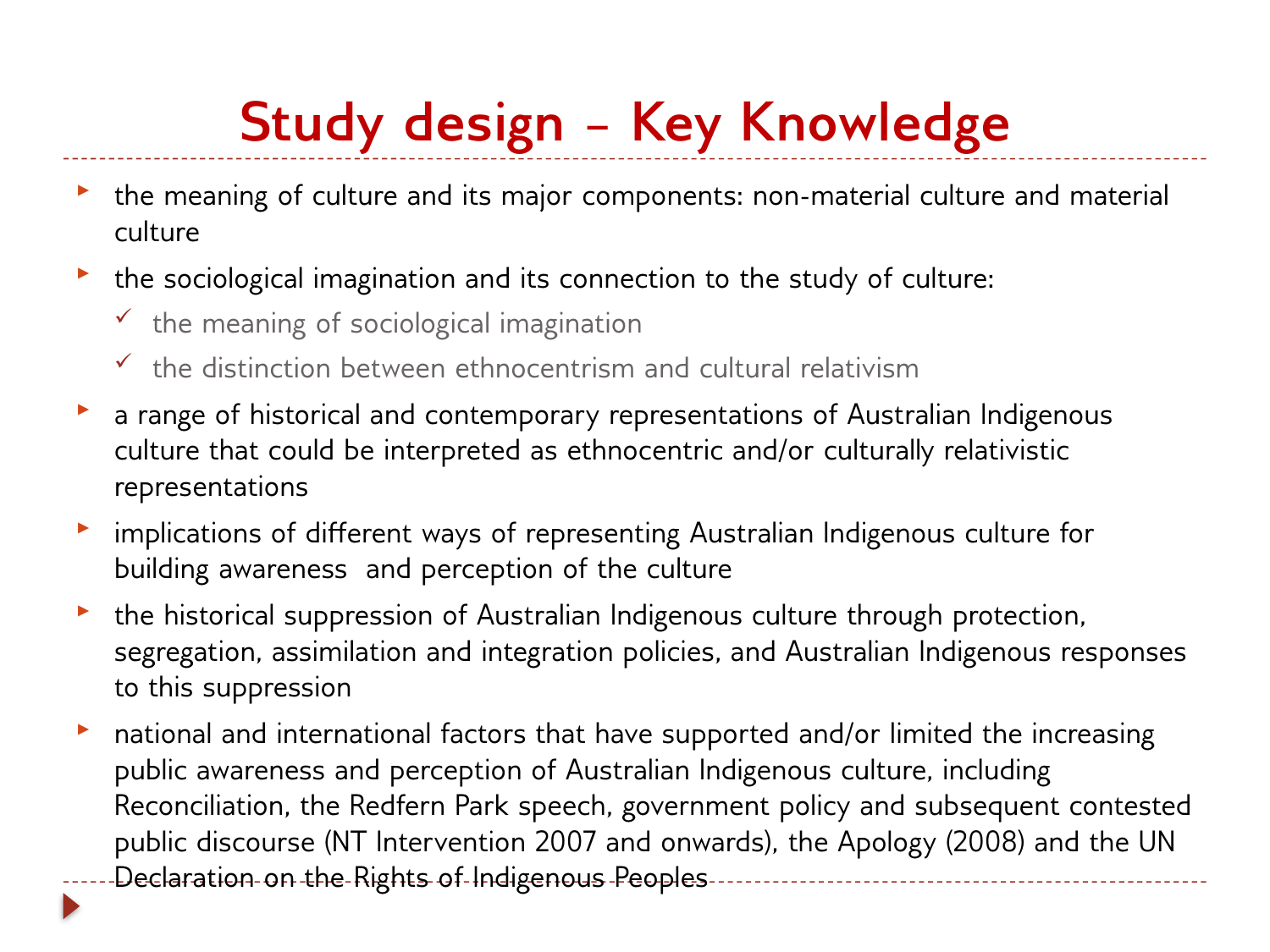

# Study design – Key Knowledge
the meaning of culture and its major components: non-material culture and material culture
the sociological imagination and its connection to the study of culture:
the meaning of sociological imagination
the distinction between ethnocentrism and cultural relativism
a range of historical and contemporary representations of Australian Indigenous culture that could be interpreted as ethnocentric and/or culturally relativistic representations
implications of different ways of representing Australian Indigenous culture for building awareness  and perception of the culture
the historical suppression of Australian Indigenous culture through protection, segregation, assimilation and integration policies, and Australian Indigenous responses to this suppression
national and international factors that have supported and/or limited the increasing public awareness and perception of Australian Indigenous culture, including Reconciliation, the Redfern Park speech, government policy and subsequent contested public discourse (NT Intervention 2007 and onwards), the Apology (2008) and the UN Declaration on the Rights of Indigenous Peoples